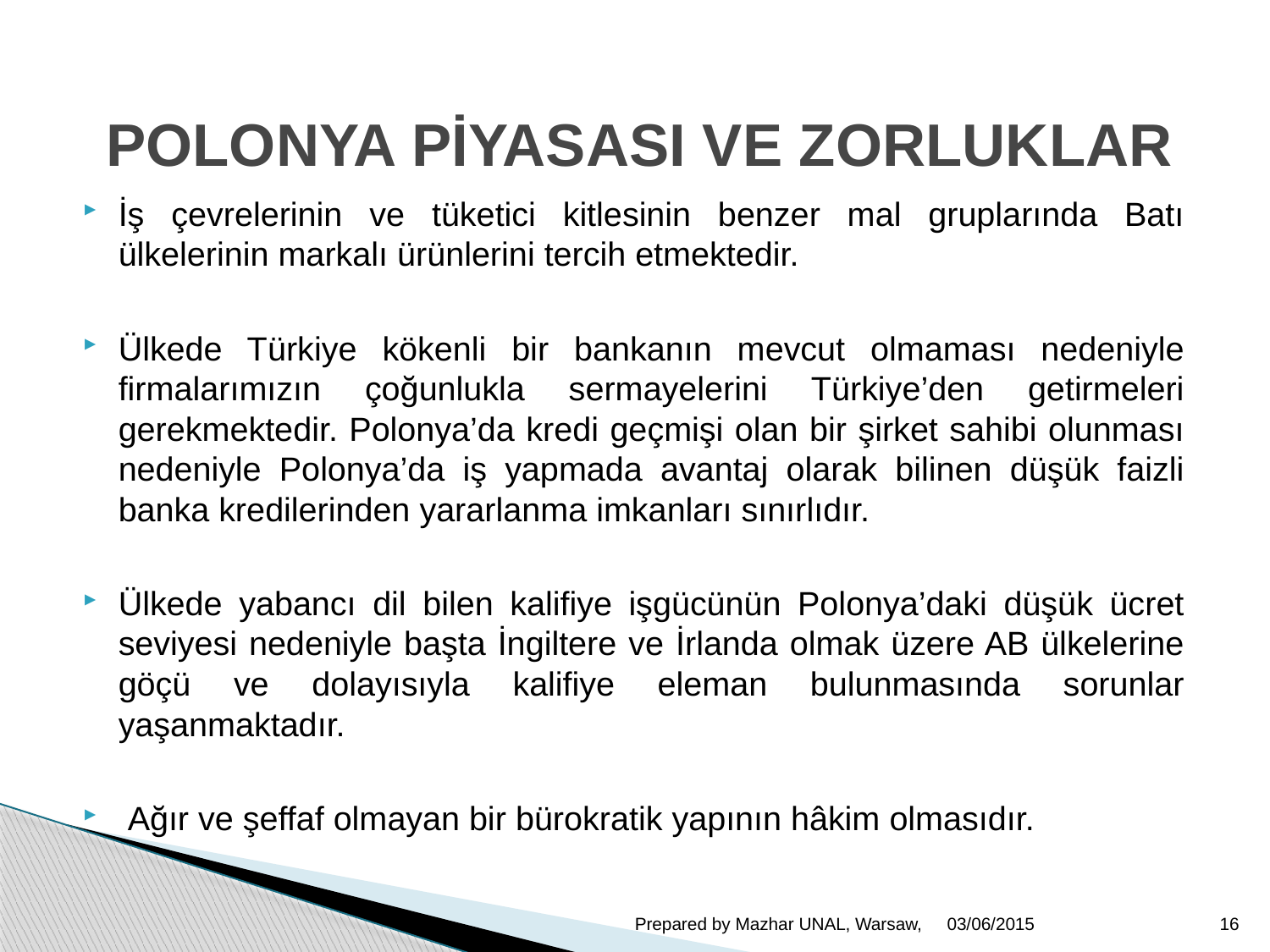

# POLONYA PİYASASI VE ZORLUKLAR
İş çevrelerinin ve tüketici kitlesinin benzer mal gruplarında Batı ülkelerinin markalı ürünlerini tercih etmektedir.

Ülkede Türkiye kökenli bir bankanın mevcut olmaması nedeniyle firmalarımızın çoğunlukla sermayelerini Türkiye’den getirmeleri gerekmektedir. Polonya’da kredi geçmişi olan bir şirket sahibi olunması nedeniyle Polonya’da iş yapmada avantaj olarak bilinen düşük faizli banka kredilerinden yararlanma imkanları sınırlıdır.

Ülkede yabancı dil bilen kalifiye işgücünün Polonya’daki düşük ücret seviyesi nedeniyle başta İngiltere ve İrlanda olmak üzere AB ülkelerine göçü ve dolayısıyla kalifiye eleman bulunmasında sorunlar yaşanmaktadır.

 Ağır ve şeffaf olmayan bir bürokratik yapının hâkim olmasıdır.
Prepared by Mazhar UNAL, Warsaw,
03/06/2015
16